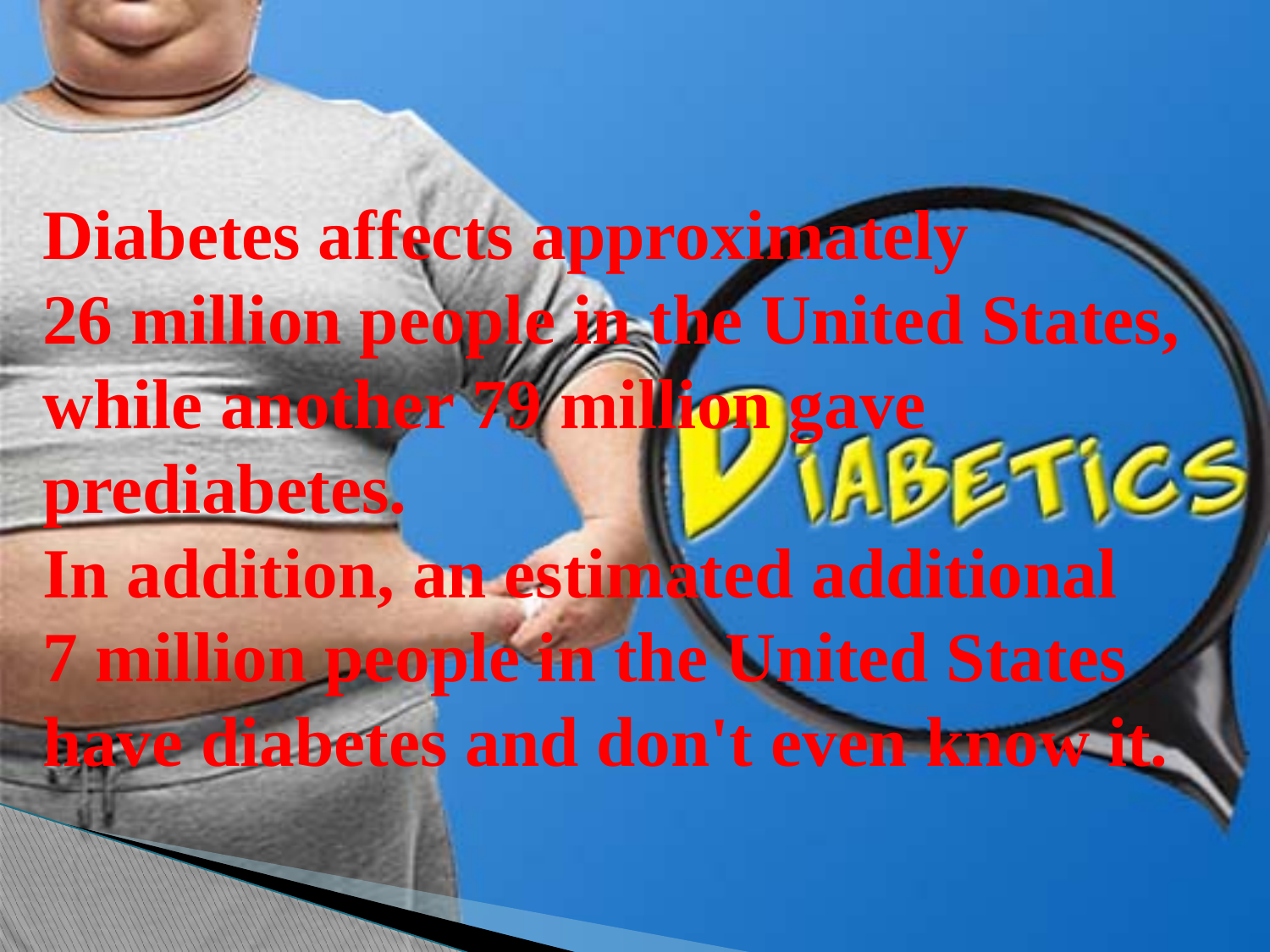

# Diabetes affects approximately 26 million people in the United States, while another 79 million gave prediabetes. In addition, an estimated additional 7 million people in the United States have diabetes and don't even know it.